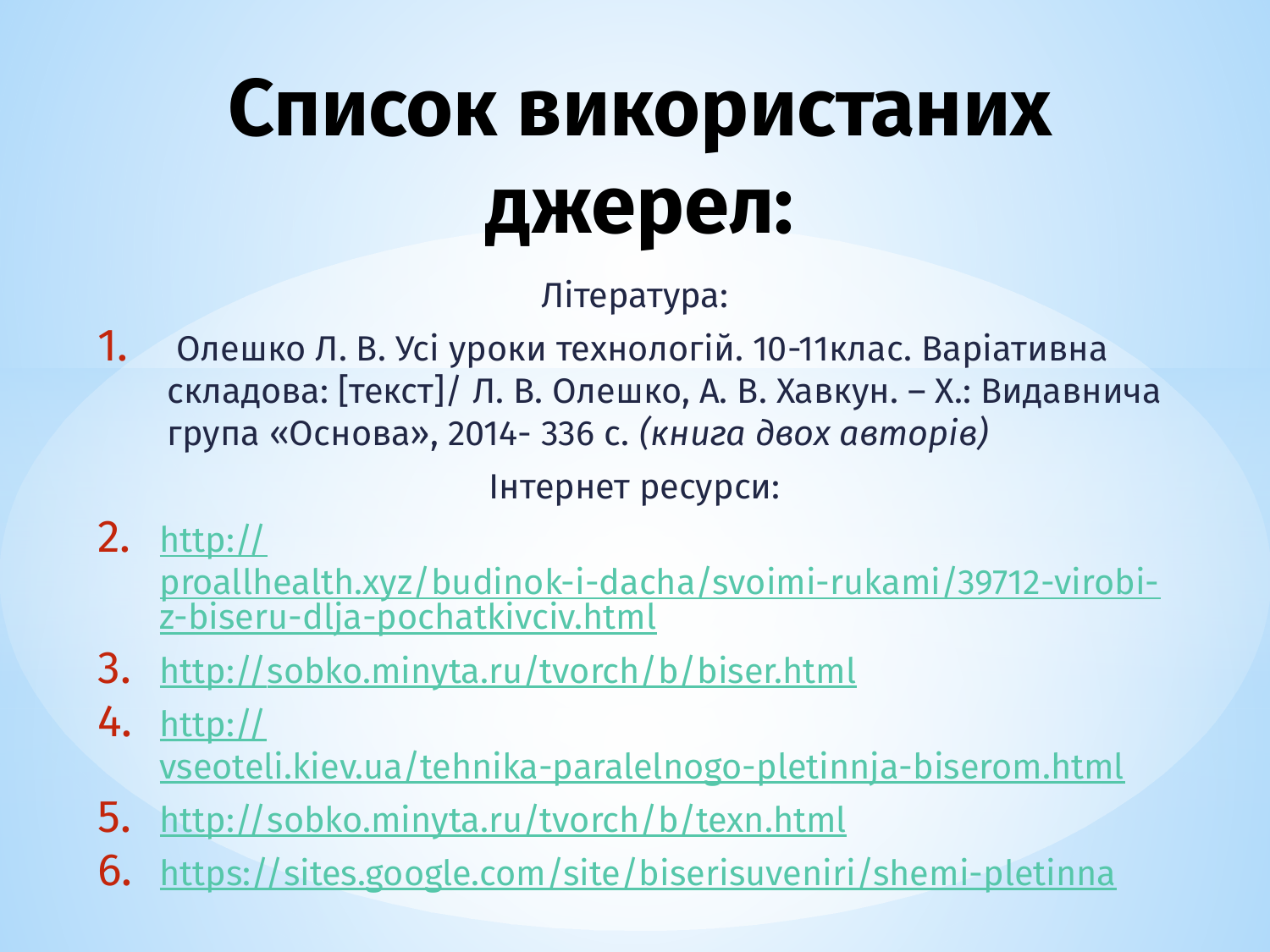

# Список використаних джерел:
Література:
 Олешко Л. В. Усі уроки технологій. 10-11клас. Варіативна складова: [текст]/ Л. В. Олешко, А. В. Хавкун. – Х.: Видавнича група «Основа», 2014- 336 с. (книга двох авторів)
Інтернет ресурси:
http://proallhealth.xyz/budinok-i-dacha/svoimi-rukami/39712-virobi-z-biseru-dlja-pochatkivciv.html
http://sobko.minyta.ru/tvorch/b/biser.html
http://vseoteli.kiev.ua/tehnika-paralelnogo-pletinnja-biserom.html
http://sobko.minyta.ru/tvorch/b/texn.html
https://sites.google.com/site/biserisuveniri/shemi-pletinna